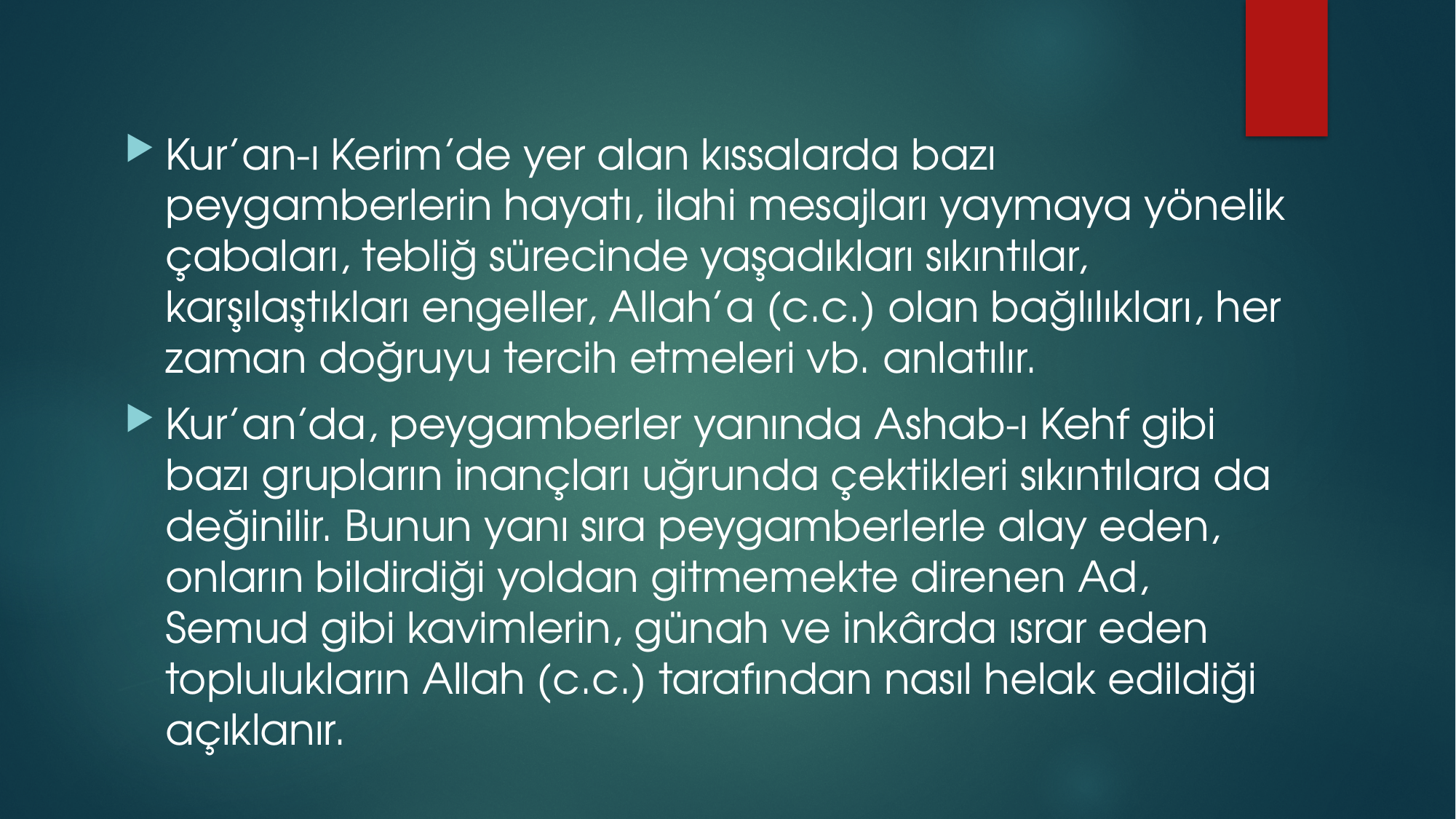

Kur’an-ı Kerim’de yer alan kıssalarda bazı peygamberlerin hayatı, ilahi mesajları yaymaya yönelik çabaları, tebliğ sürecinde yaşadıkları sıkıntılar, karşılaştıkları engeller, Allah’a (c.c.) olan bağlılıkları, her zaman doğruyu tercih etmeleri vb. anlatılır.
Kur’an’da, peygamberler yanında Ashab-ı Kehf gibi bazı grupların inançları uğrunda çektikleri sıkıntılara da değinilir. Bunun yanı sıra peygamberlerle alay eden, onların bildirdiği yoldan gitmemekte direnen Ad, Semud gibi kavimlerin, günah ve inkârda ısrar eden toplulukların Allah (c.c.) tarafından nasıl helak edildiği açıklanır.